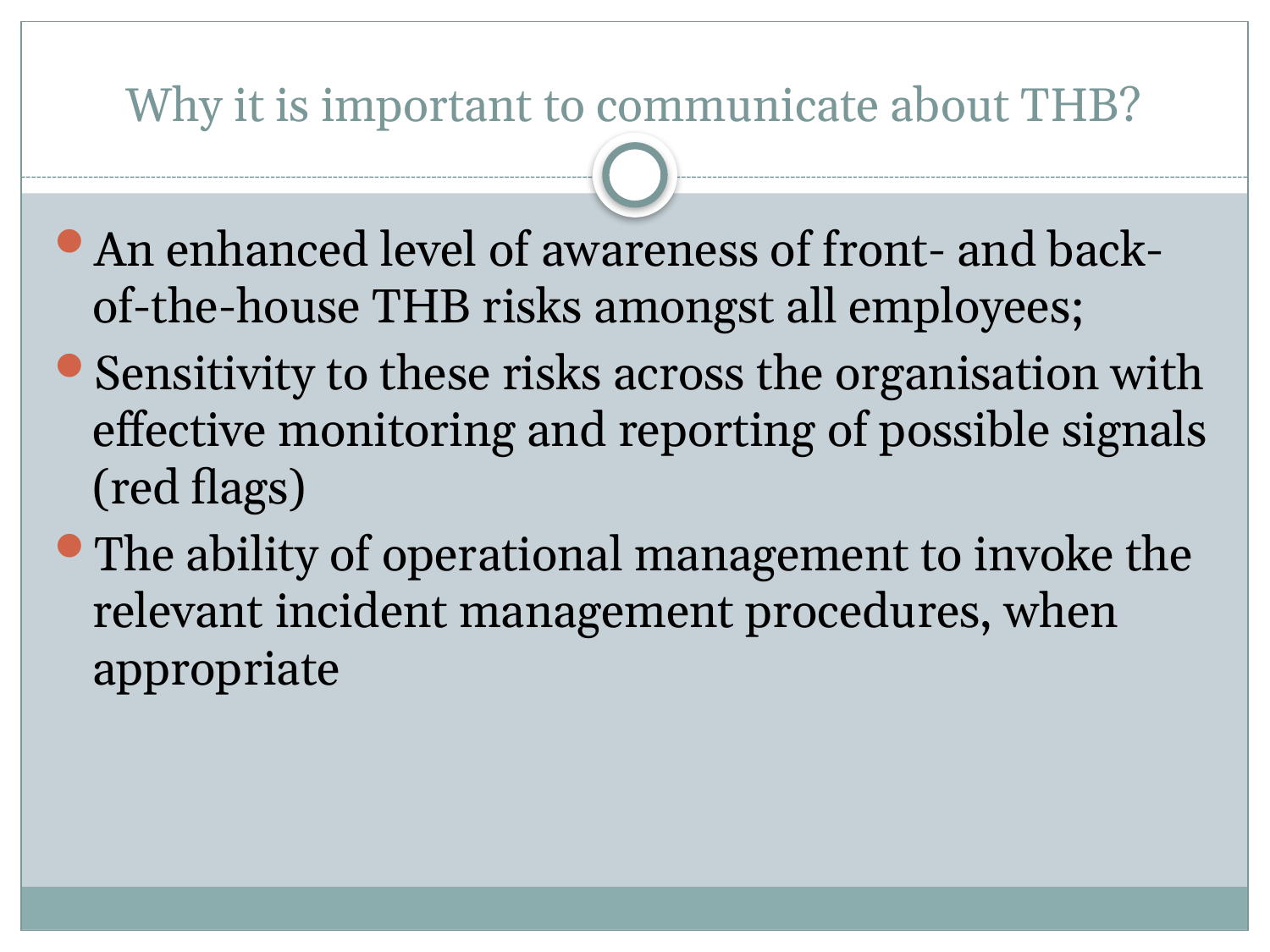

# Why it is important to communicate about THB?
An enhanced level of awareness of front- and back-of-the-house THB risks amongst all employees;
Sensitivity to these risks across the organisation with effective monitoring and reporting of possible signals (red flags)
The ability of operational management to invoke the relevant incident management procedures, when appropriate